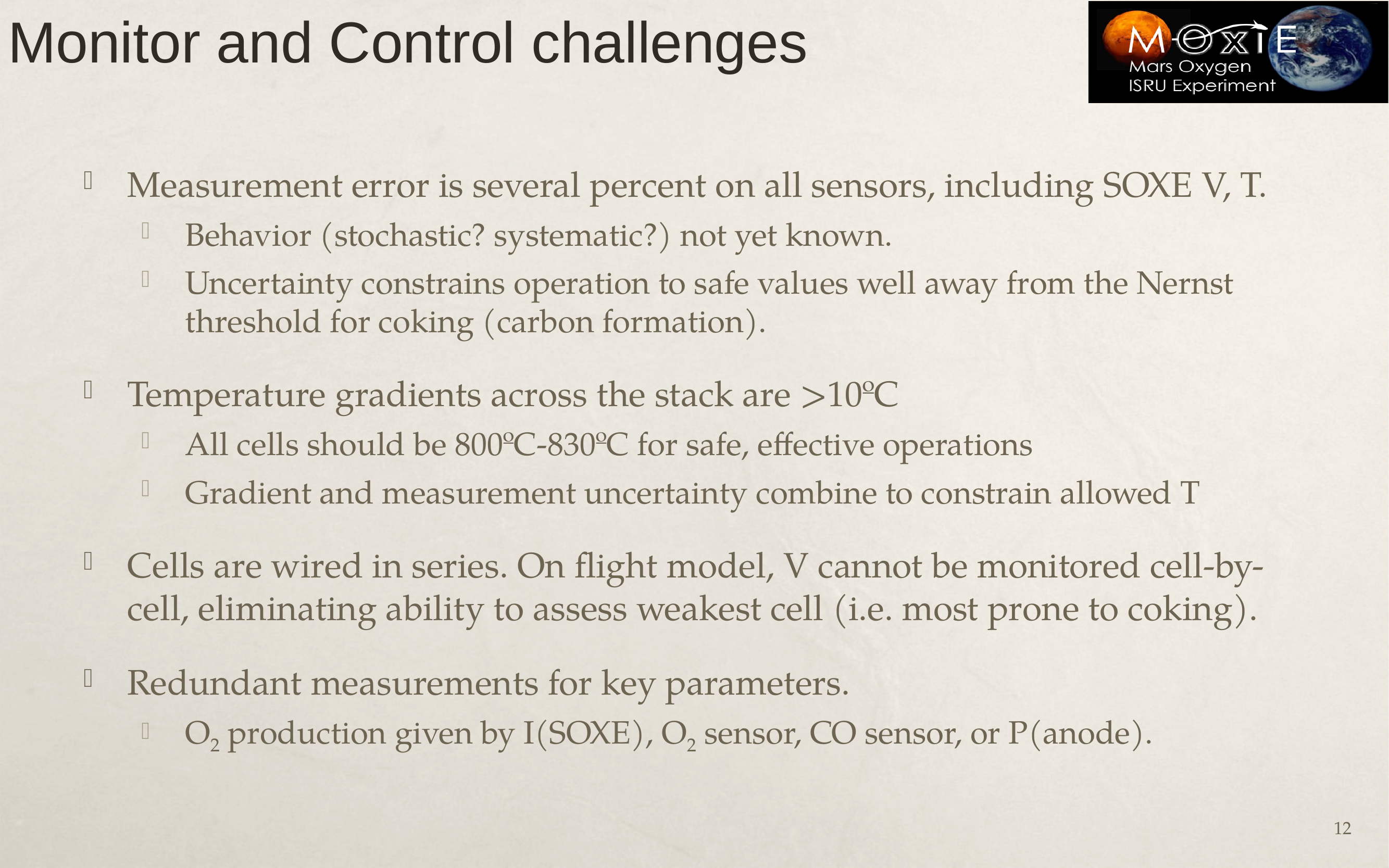

# Monitor and Control challenges
Measurement error is several percent on all sensors, including SOXE V, T.
Behavior (stochastic? systematic?) not yet known.
Uncertainty constrains operation to safe values well away from the Nernst threshold for coking (carbon formation).
Temperature gradients across the stack are >10ºC
All cells should be 800ºC-830ºC for safe, effective operations
Gradient and measurement uncertainty combine to constrain allowed T
Cells are wired in series. On flight model, V cannot be monitored cell-by-cell, eliminating ability to assess weakest cell (i.e. most prone to coking).
Redundant measurements for key parameters.
O2 production given by I(SOXE), O2 sensor, CO sensor, or P(anode).

12